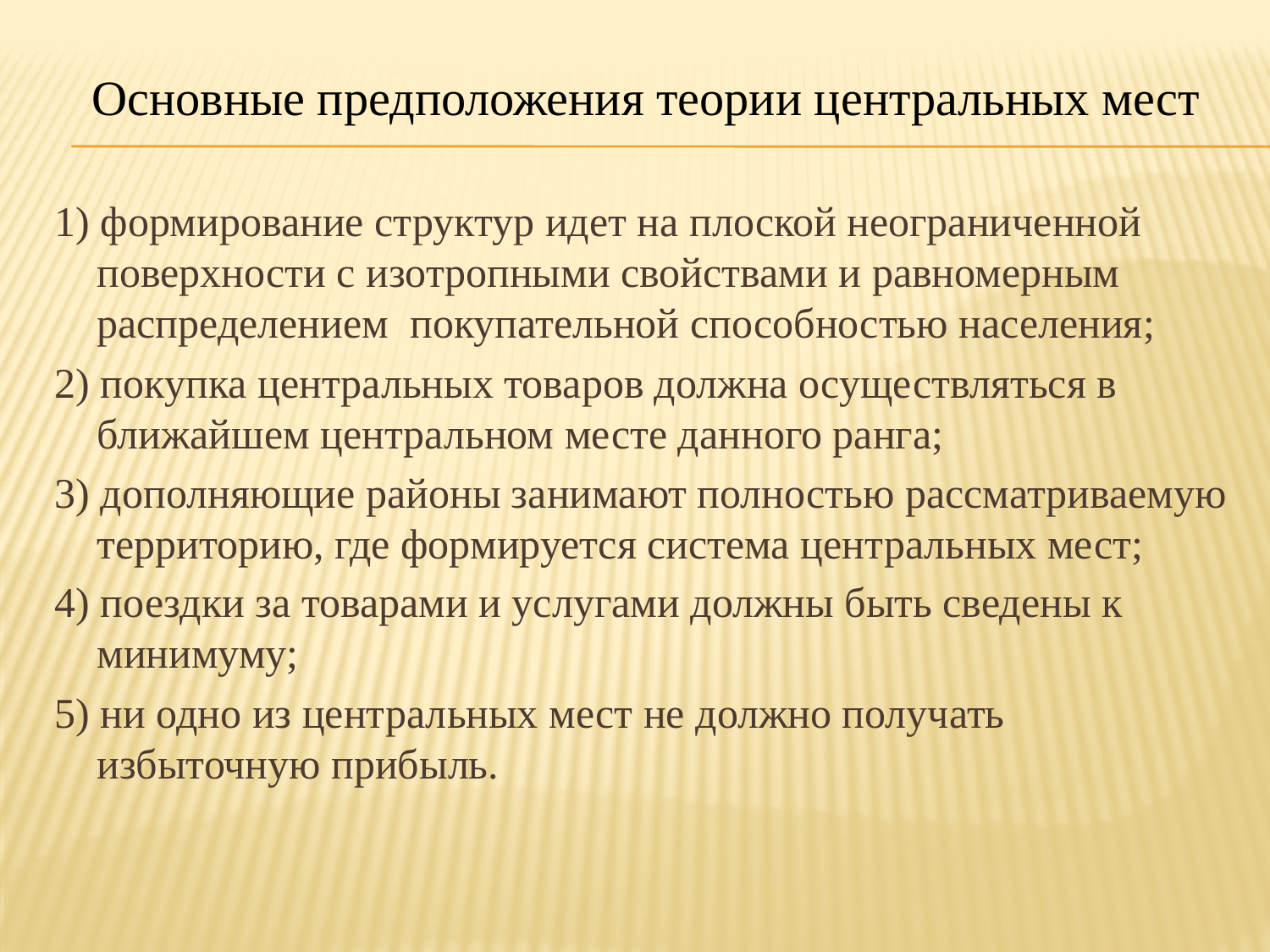

Основные предположения теории центральных мест
1) формирование структур идет на плоской неограниченной поверхности с изотропными свойствами и равномерным распределением  покупательной способностью населения;
2) покупка центральных товаров должна осуществляться в ближайшем центральном месте данного ранга;
3) дополняющие районы занимают полностью рассматриваемую территорию, где формируется система центральных мест;
4) поездки за товарами и услугами должны быть сведены к минимуму;
5) ни одно из центральных мест не должно получать избыточную прибыль.